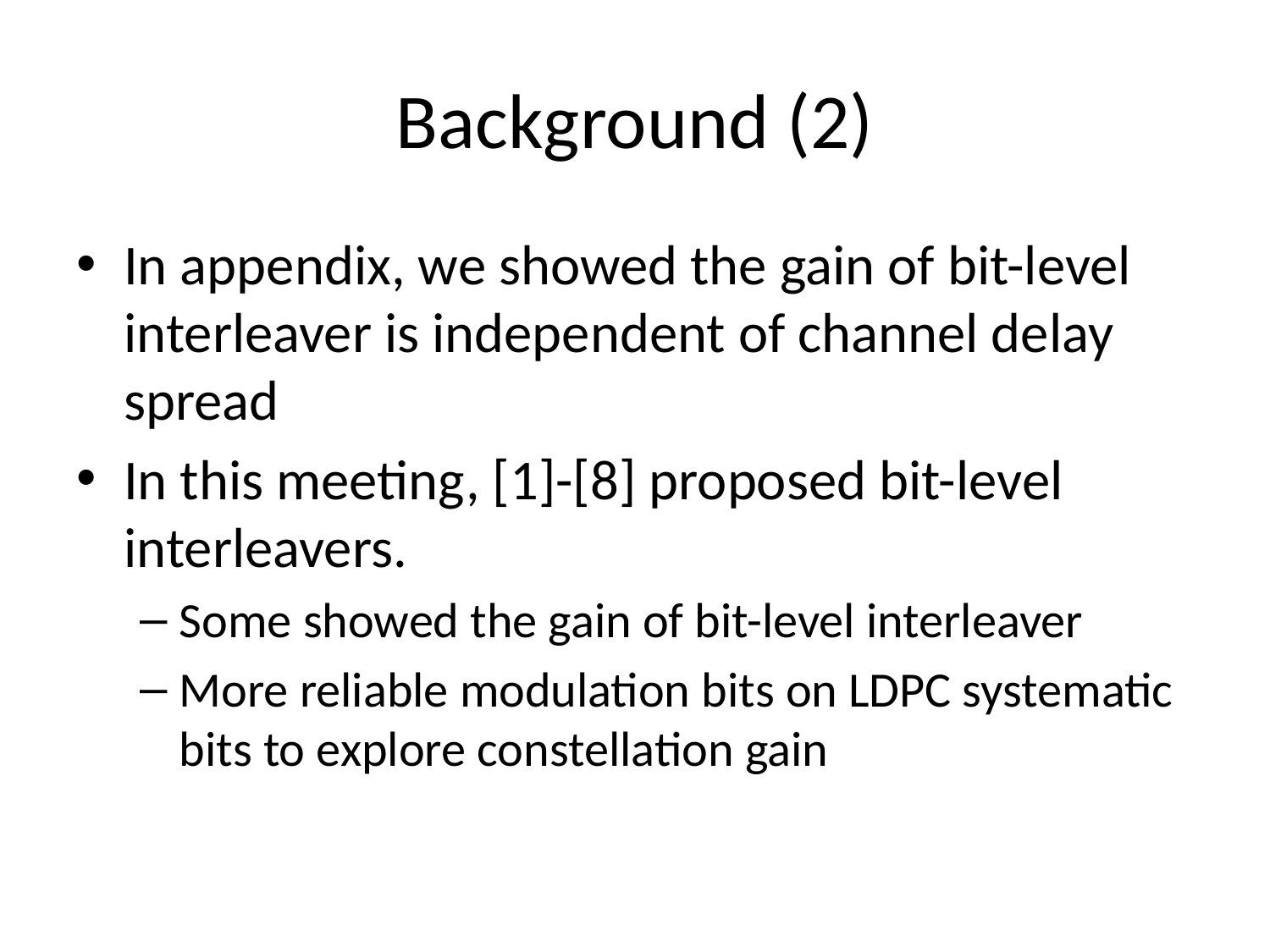

# Background (2)
In appendix, we showed the gain of bit-level interleaver is independent of channel delay spread
In this meeting, [1]-[8] proposed bit-level interleavers.
Some showed the gain of bit-level interleaver
More reliable modulation bits on LDPC systematic bits to explore constellation gain